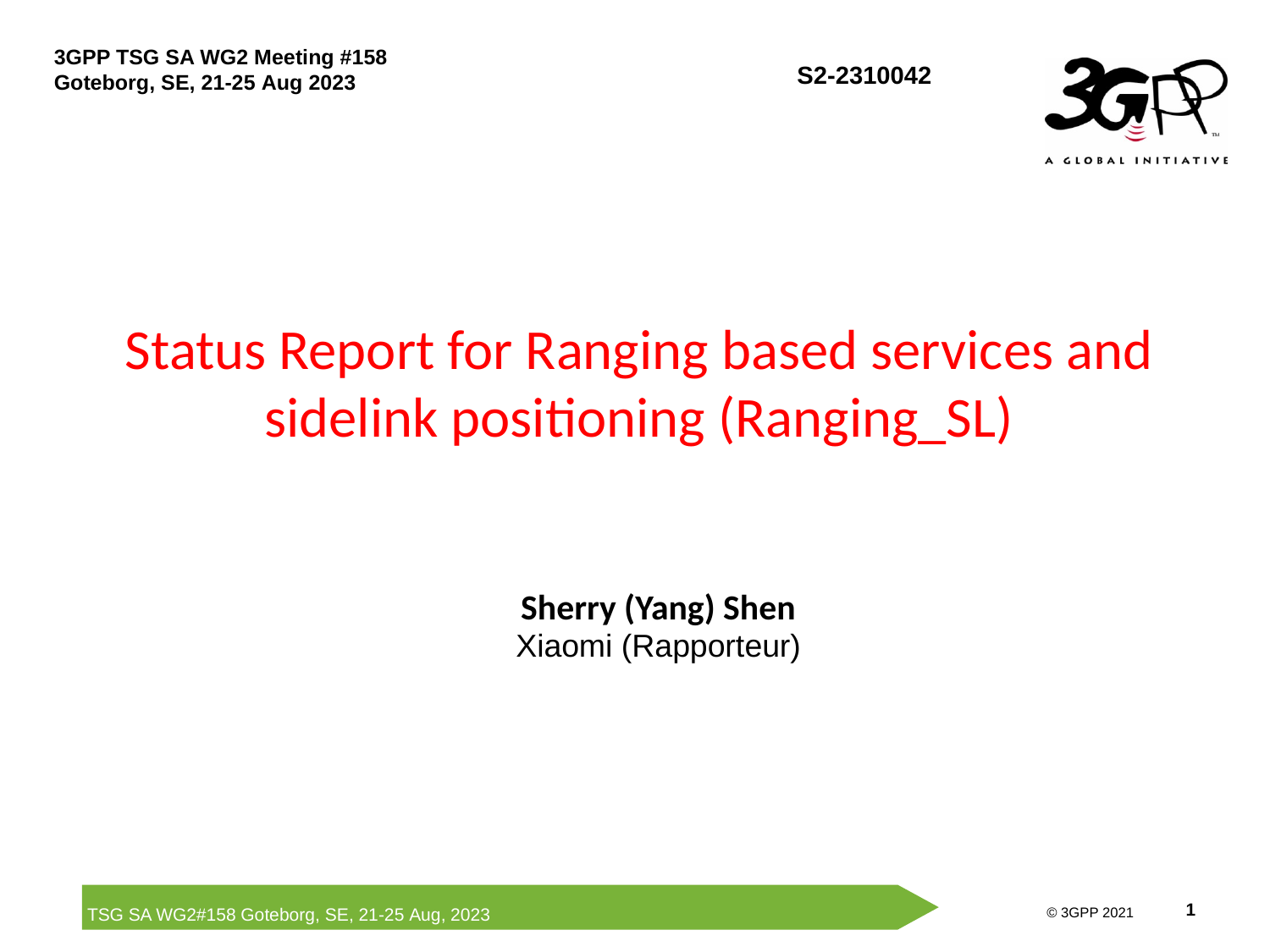

S2-2310042
# Status Report for Ranging based services and sidelink positioning (Ranging_SL)
Sherry (Yang) Shen
Xiaomi (Rapporteur)